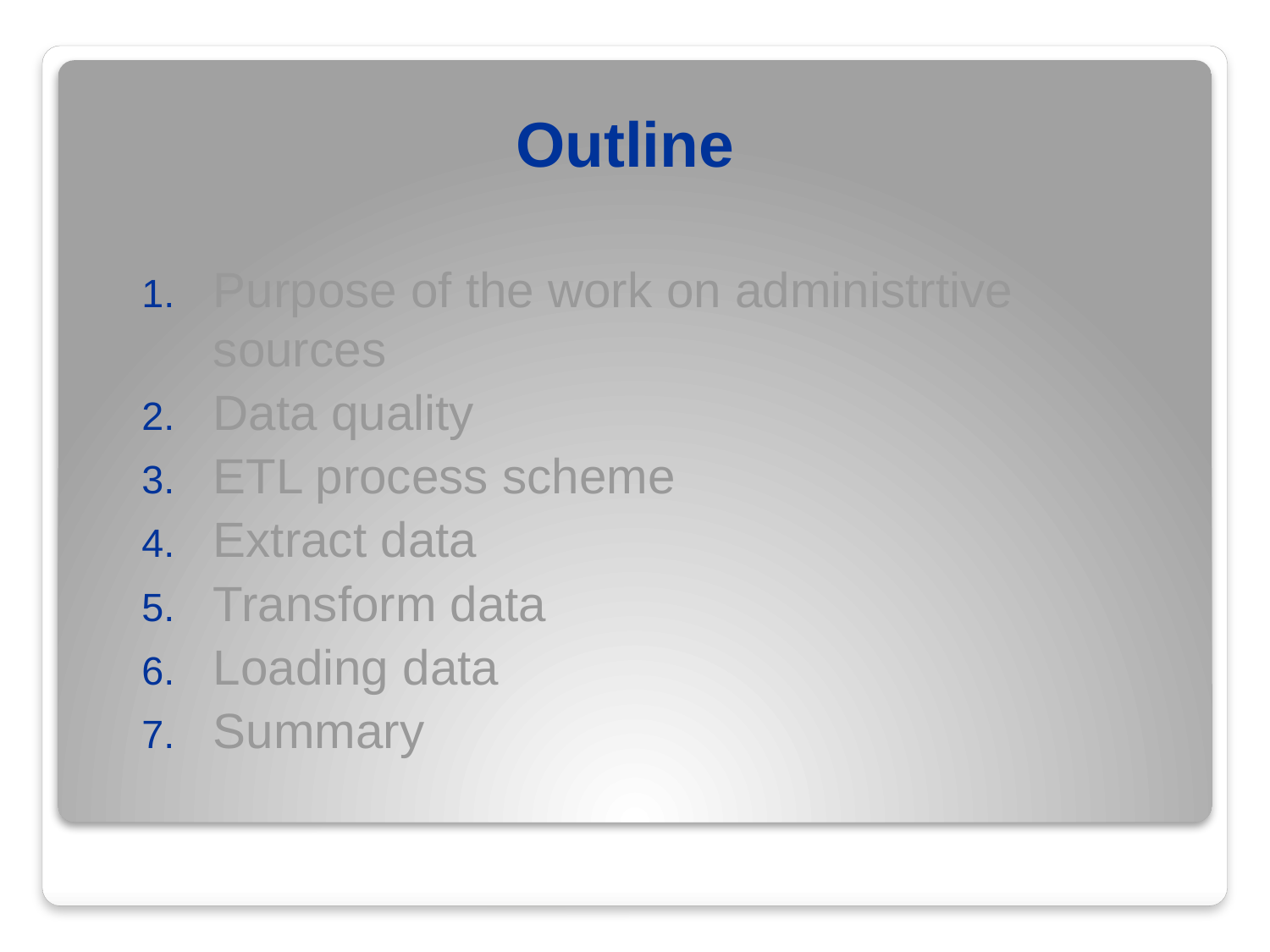

# Outline
Purpose of the work on administrtive sources
Data quality
ETL process scheme
Extract data
Transform data
Loading data
Summary